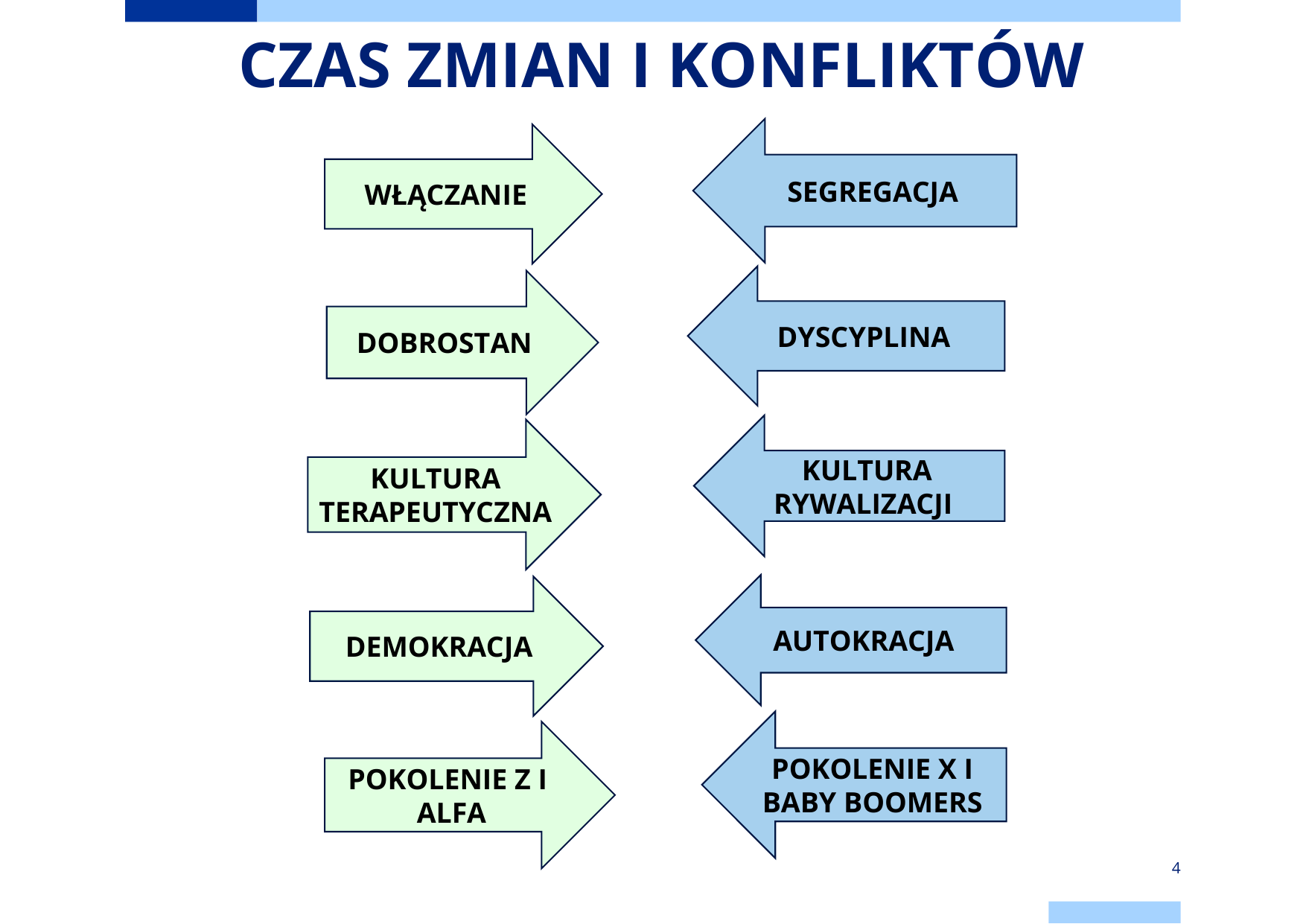

# CZAS ZMIAN I KONFLIKTÓW
SEGREGACJA
WŁĄCZANIE
DYSCYPLINA
DOBROSTAN
KULTURA RYWALIZACJI
KULTURA TERAPEUTYCZNA
AUTOKRACJA
DEMOKRACJA
POKOLENIE X I BABY BOOMERS
POKOLENIE Z I  ALFA
4